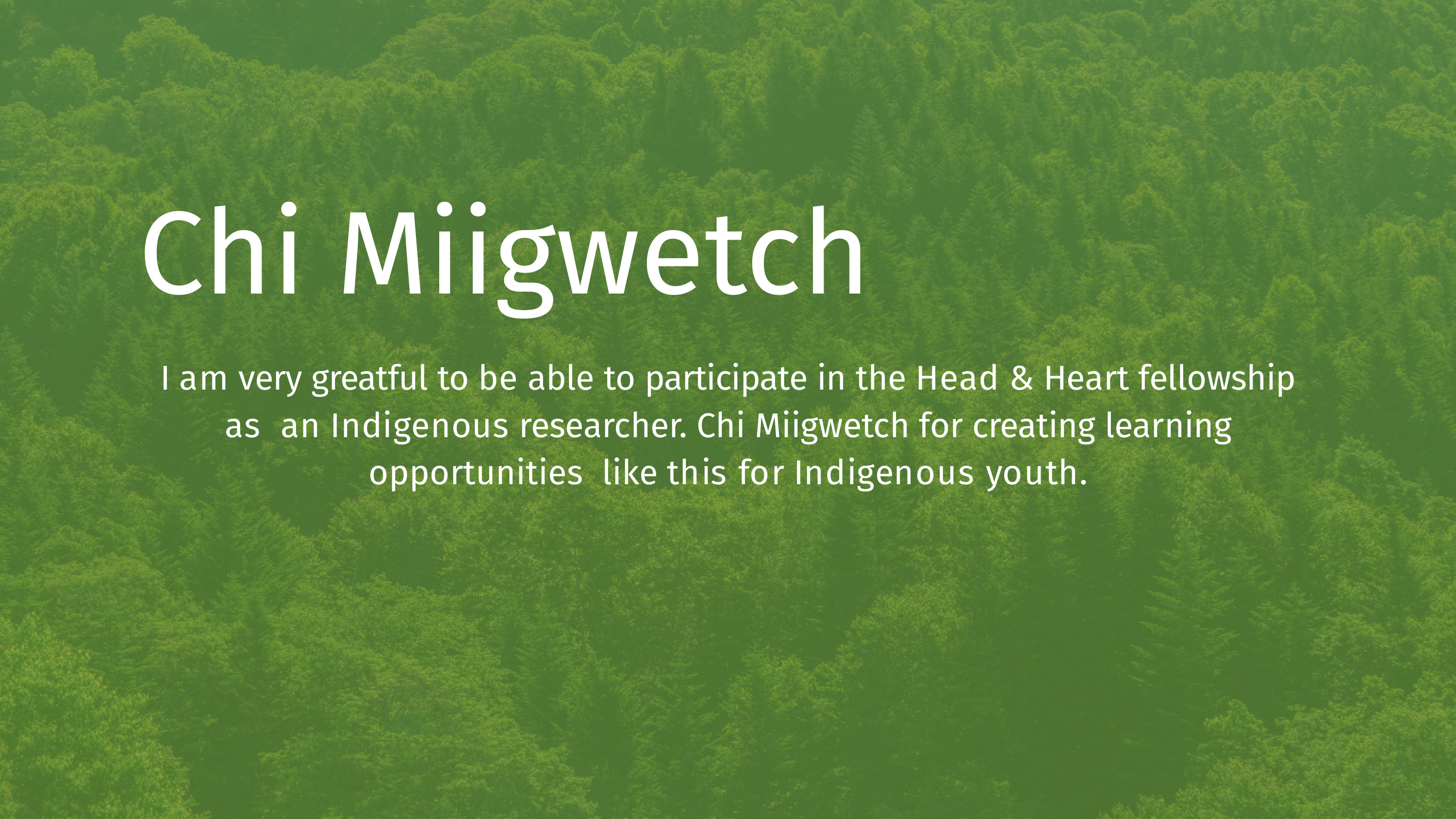

Chi Miigwetch
I am very greatful to be able to participate in the Head & Heart fellowship as  an Indigenous researcher. Chi Miigwetch for creating learning opportunities  like this for Indigenous youth.